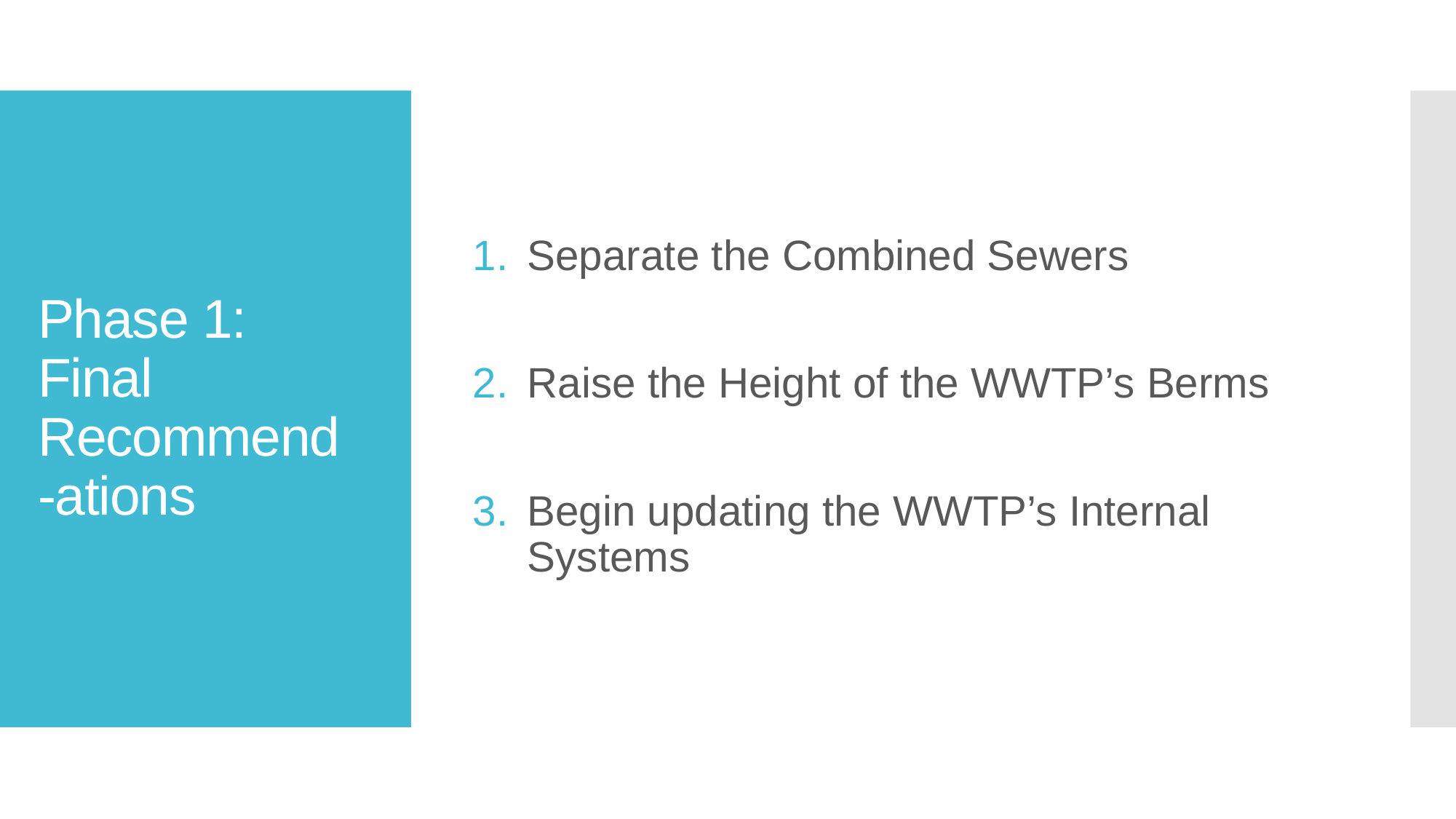

# Phase 1: Final Recommend-ations
Separate the Combined Sewers

Raise the Height of the WWTP’s Berms

Begin updating the WWTP’s Internal Systems